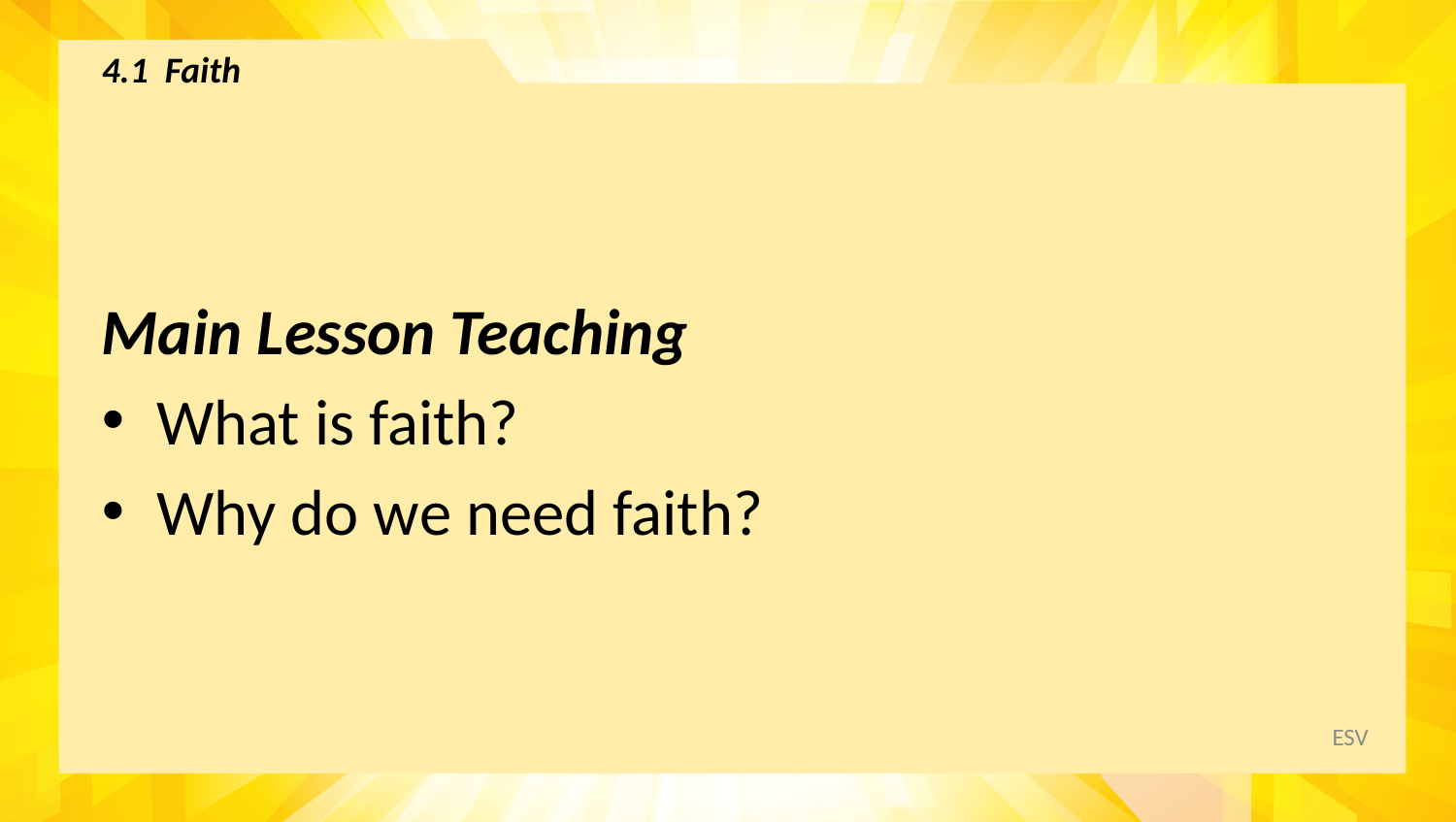

# 4.1  Faith
Main Lesson Teaching
What is faith?
Why do we need faith?
ESV